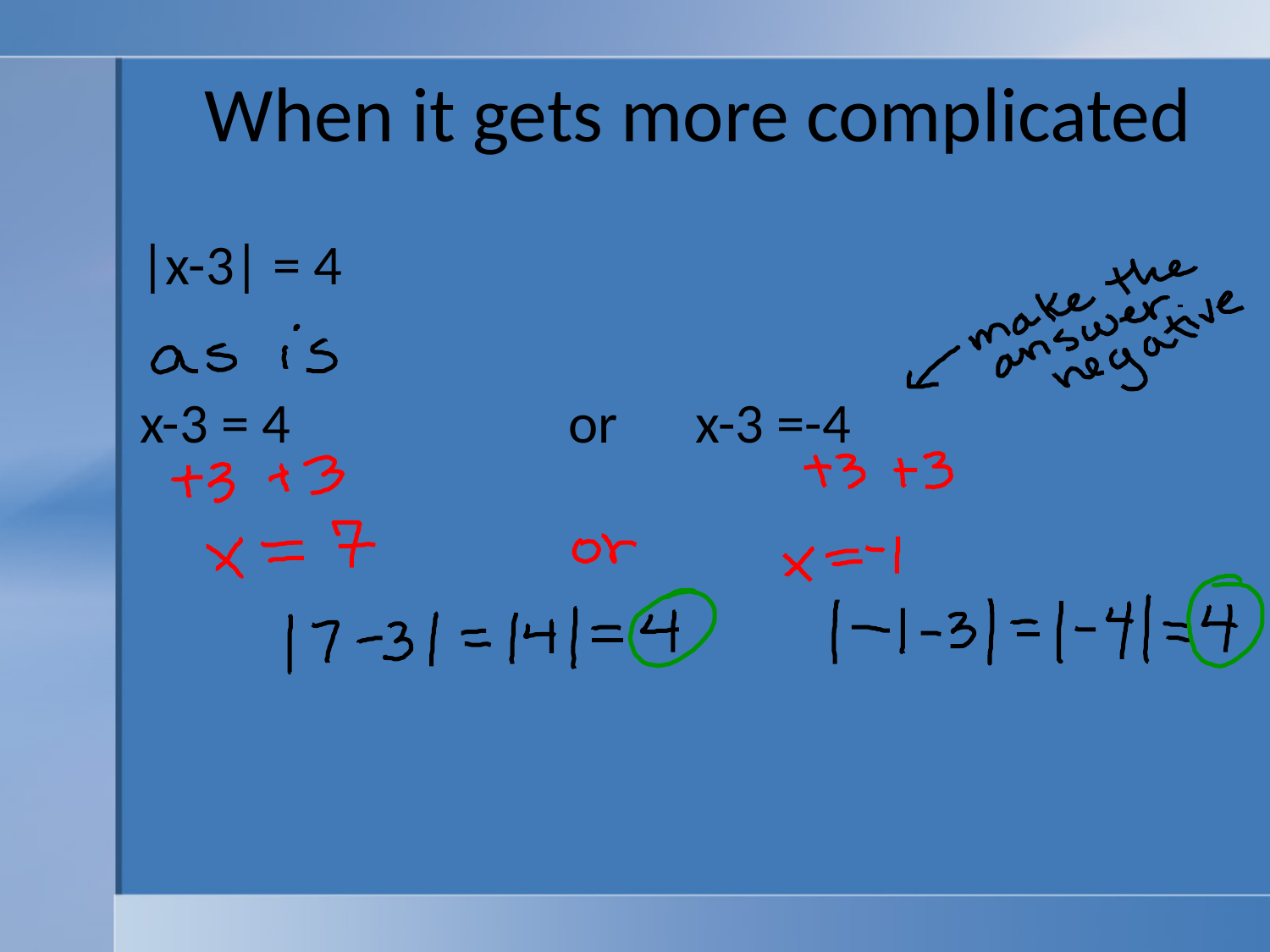

# When it gets more complicated
|x-3| = 4

x-3 = 4			or	x-3 =-4